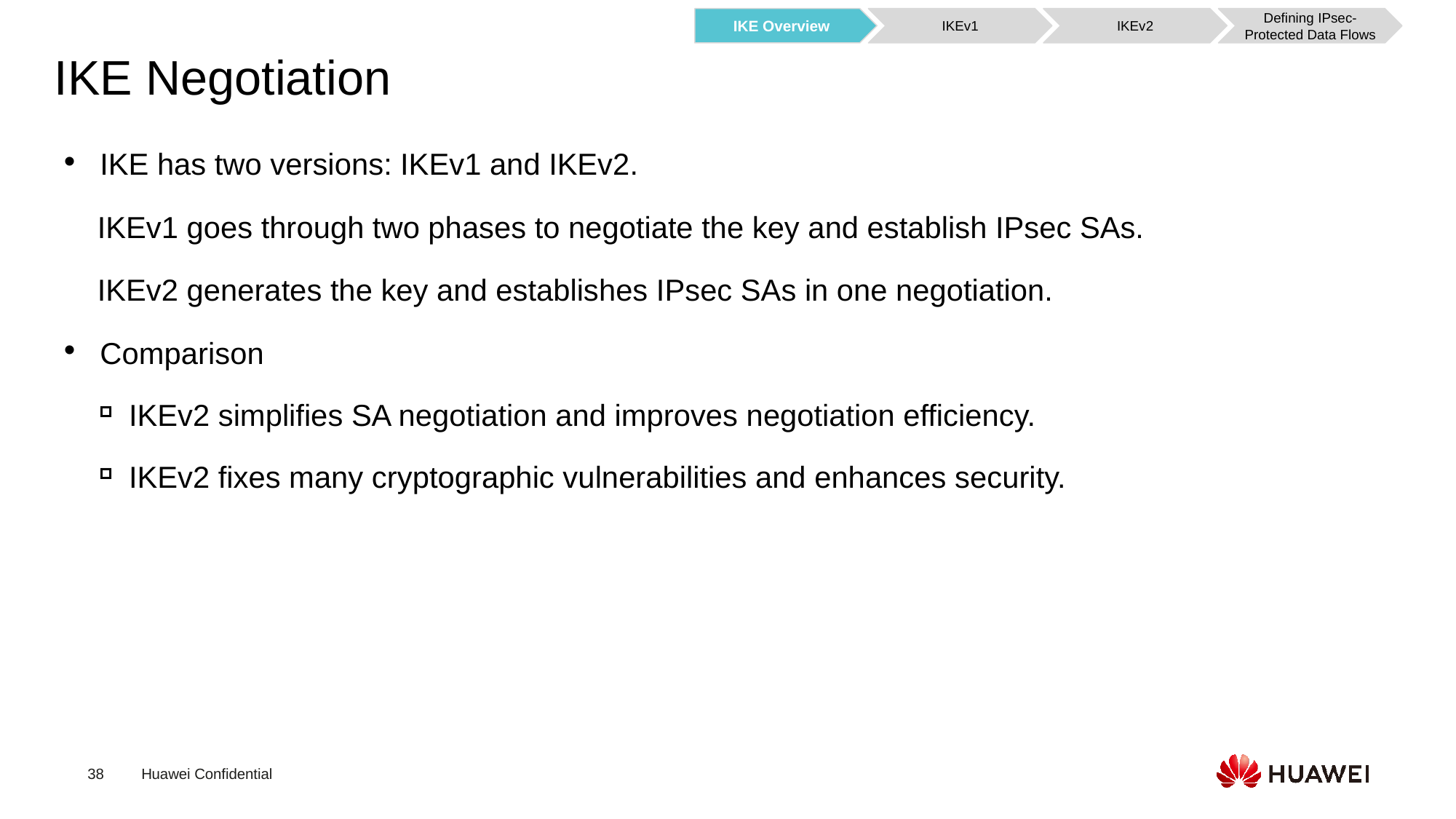

IKE Overview
IKEv1
IKEv2
Defining IPsec-Protected Data Flows
# IKE Negotiation
IKE has two versions: IKEv1 and IKEv2.
    IKEv1 goes through two phases to negotiate the key and establish IPsec SAs.
    IKEv2 generates the key and establishes IPsec SAs in one negotiation.
Comparison
IKEv2 simplifies SA negotiation and improves negotiation efficiency.
IKEv2 fixes many cryptographic vulnerabilities and enhances security.